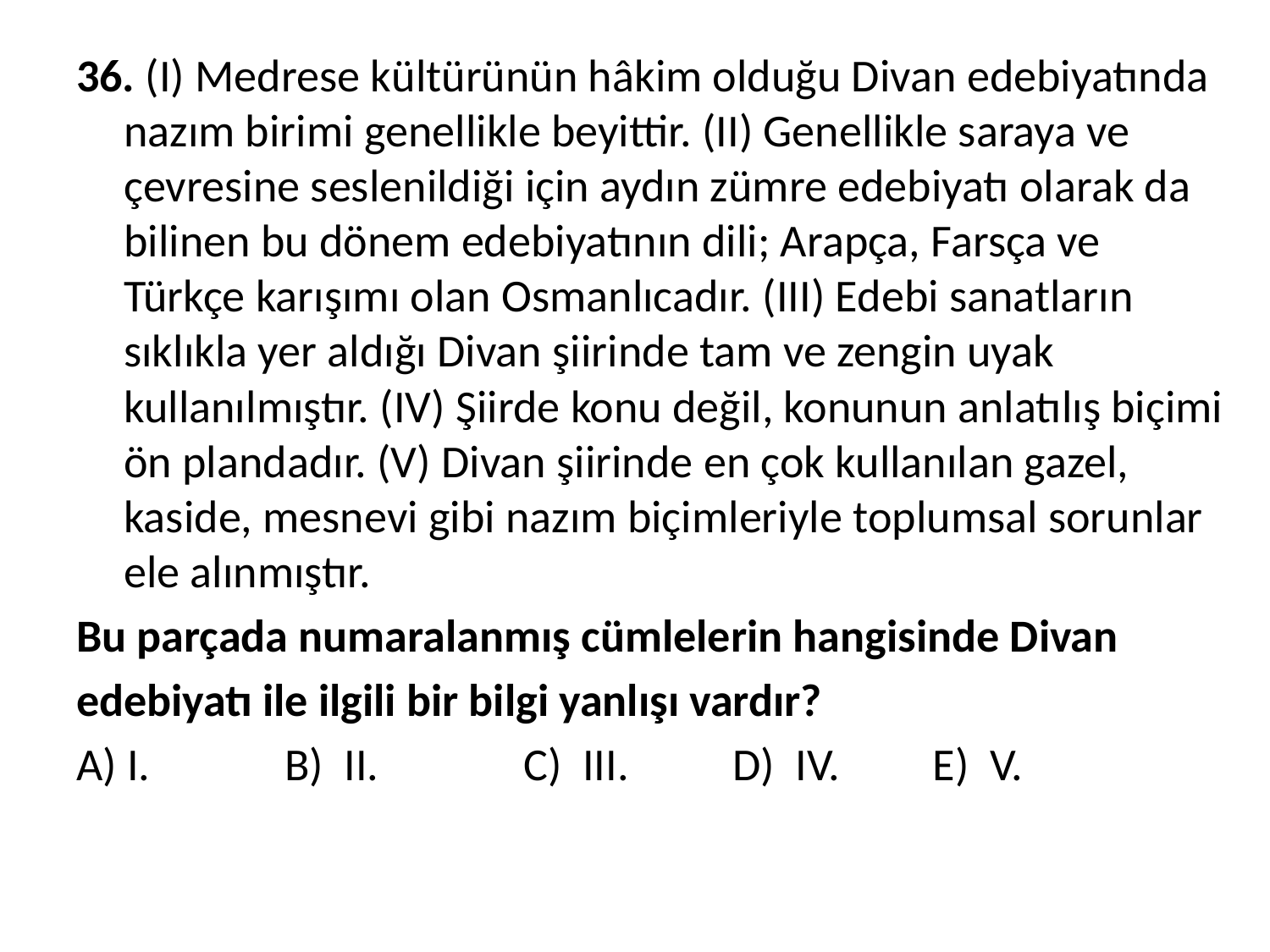

36. (I) Medrese kültürünün hâkim olduğu Divan edebiyatında nazım birimi genellikle beyittir. (II) Genellikle saraya ve çevresine seslenildiği için aydın zümre edebiyatı olarak da bilinen bu dönem edebiyatının dili; Arapça, Farsça ve Türkçe karışımı olan Osmanlıcadır. (III) Edebi sanatların sıklıkla yer aldığı Divan şiirinde tam ve zengin uyak kullanılmıştır. (IV) Şiirde konu değil, konunun anlatılış biçimi ön plandadır. (V) Divan şiirinde en çok kullanılan gazel, kaside, mesnevi gibi nazım biçimleriyle toplumsal sorunlar ele alınmıştır.
Bu parçada numaralanmış cümlelerin hangisinde Divan
edebiyatı ile ilgili bir bilgi yanlışı vardır?
A) I.             B)  II.              C)  III.          D)  IV.         E)  V.